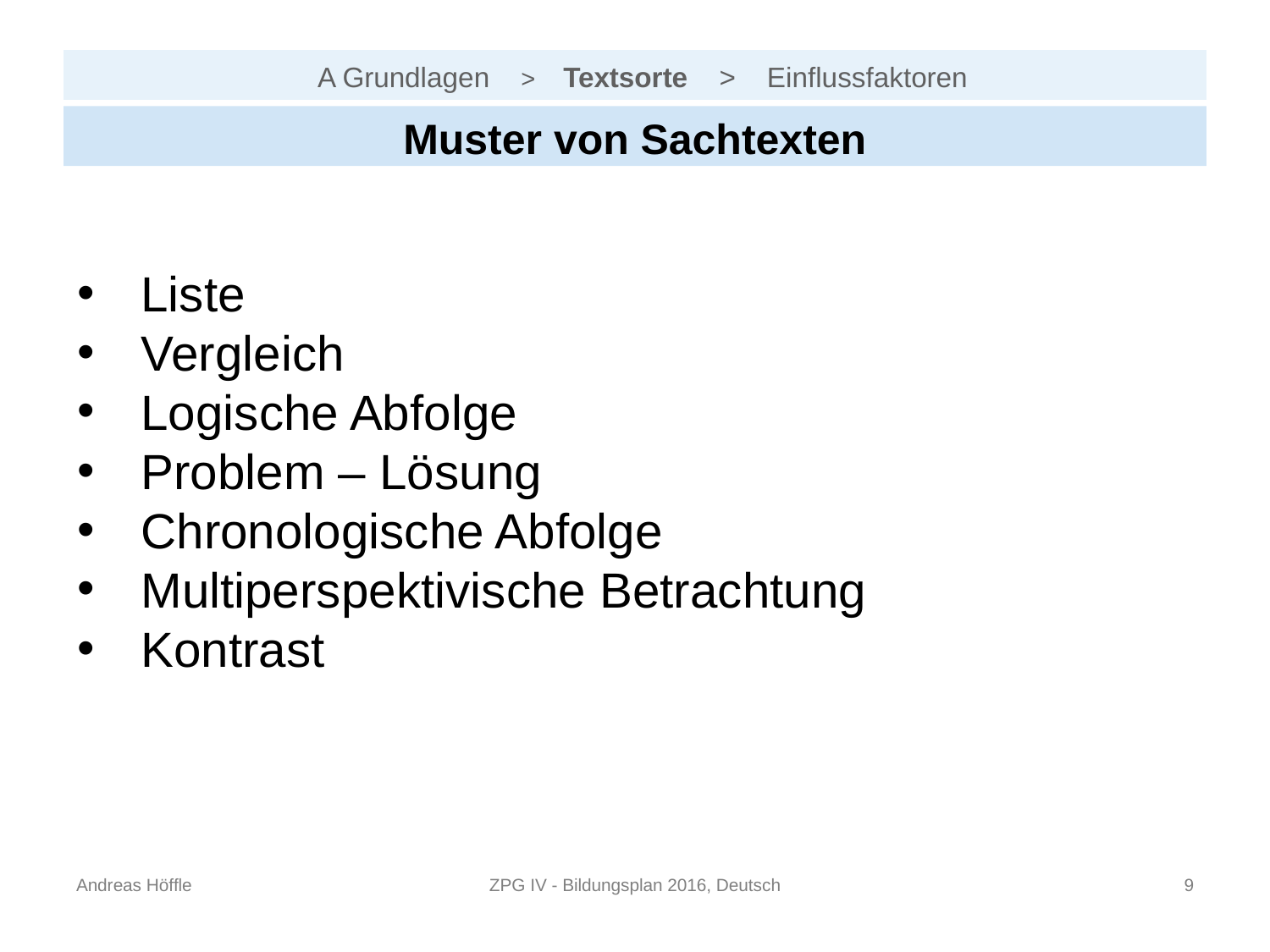

# A Grundlagen    >    Textsorte    >    Einflussfaktoren
Muster von Sachtexten

Liste
Vergleich
Logische Abfolge
Problem – Lösung
Chronologische Abfolge
Multiperspektivische Betrachtung
Kontrast
Andreas Höffle
ZPG IV - Bildungsplan 2016, Deutsch
9